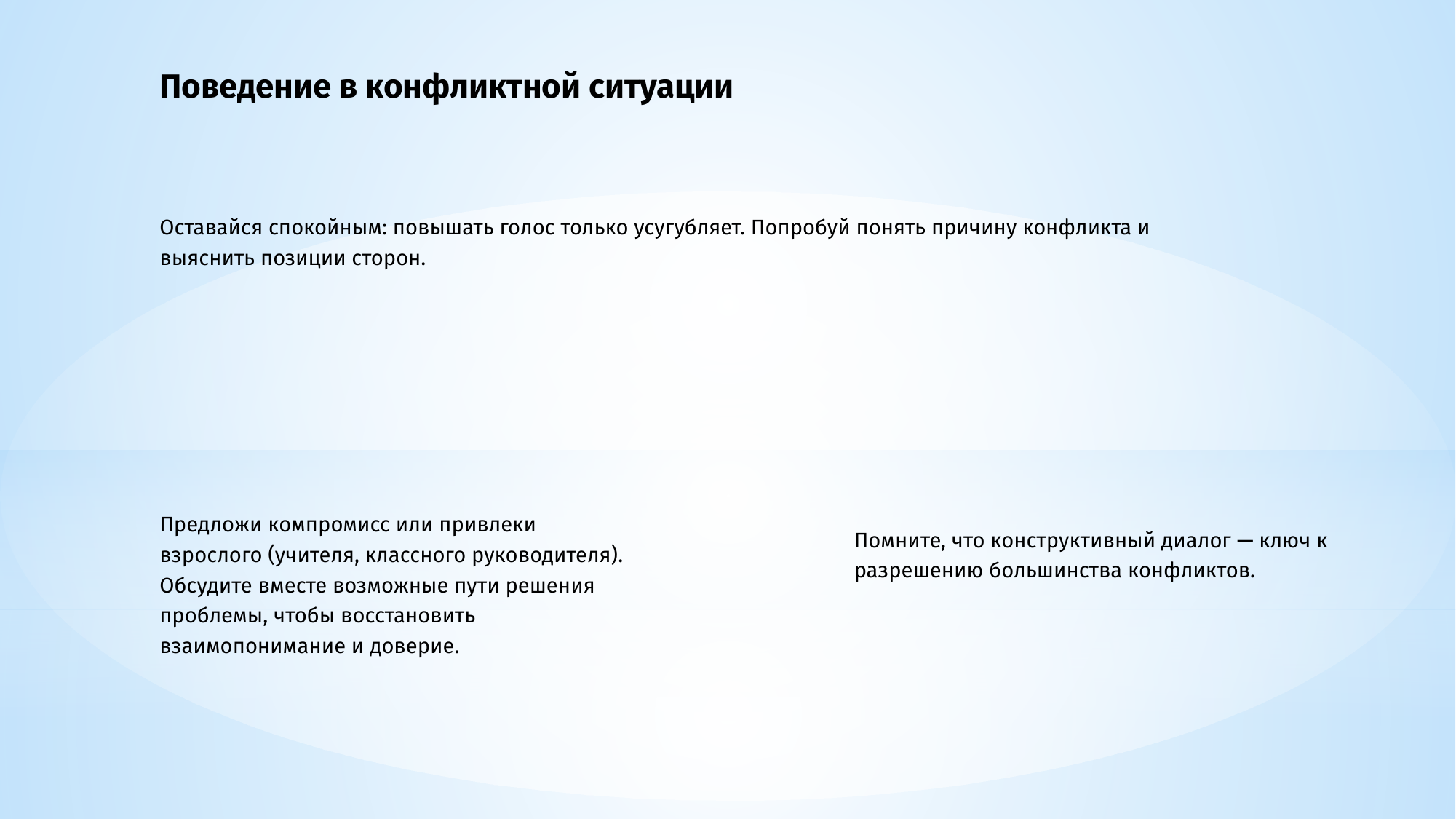

Поведение в конфликтной ситуации
Оставайся спокойным: повышать голос только усугубляет. Попробуй понять причину конфликта и выяснить позиции сторон.
Помните, что конструктивный диалог — ключ к разрешению большинства конфликтов.
Предложи компромисс или привлеки взрослого (учителя, классного руководителя). Обсудите вместе возможные пути решения проблемы, чтобы восстановить взаимопонимание и доверие.